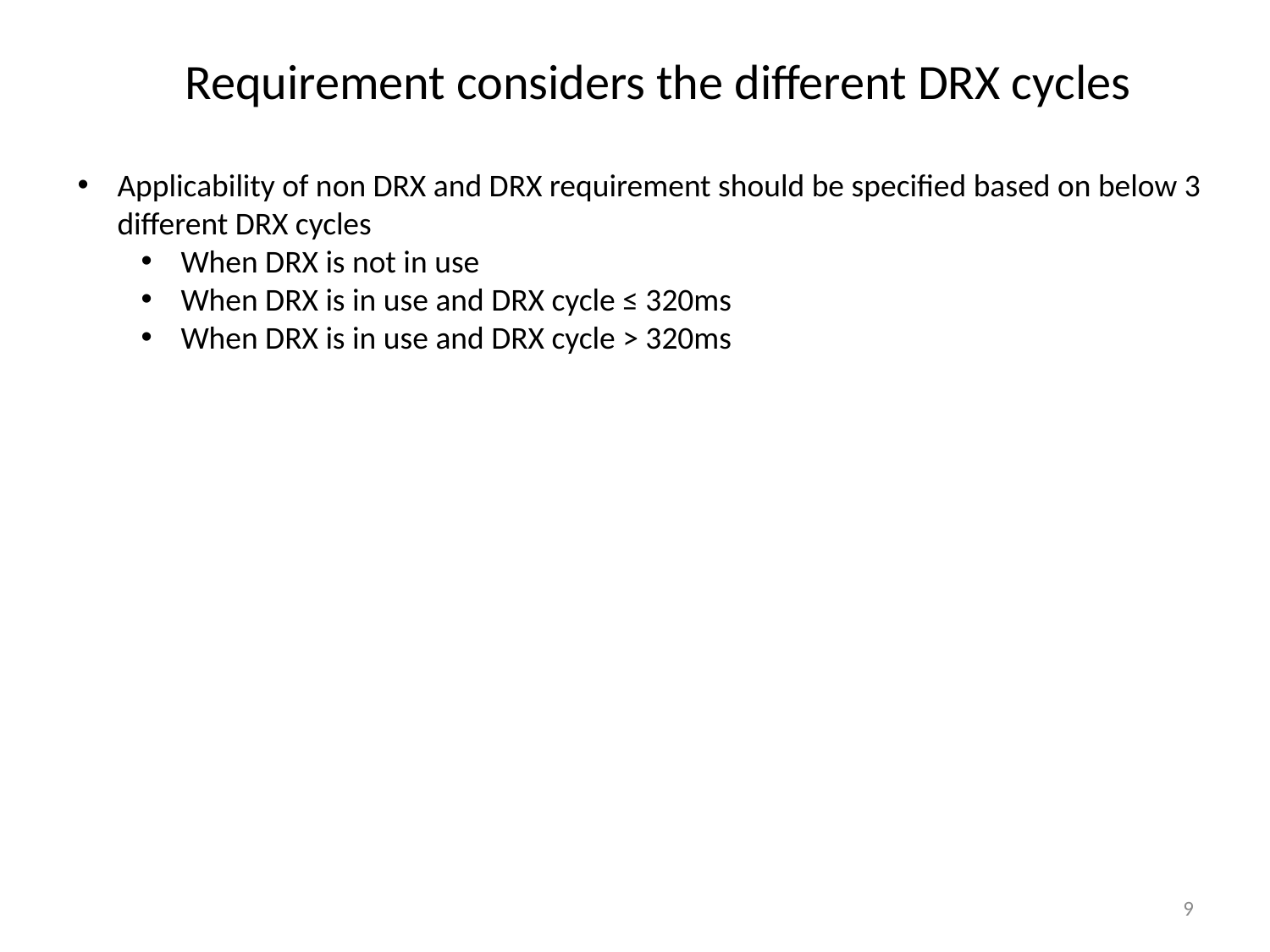

Requirement considers the different DRX cycles
Applicability of non DRX and DRX requirement should be specified based on below 3 different DRX cycles
When DRX is not in use
When DRX is in use and DRX cycle ≤ 320ms
When DRX is in use and DRX cycle > 320ms

9